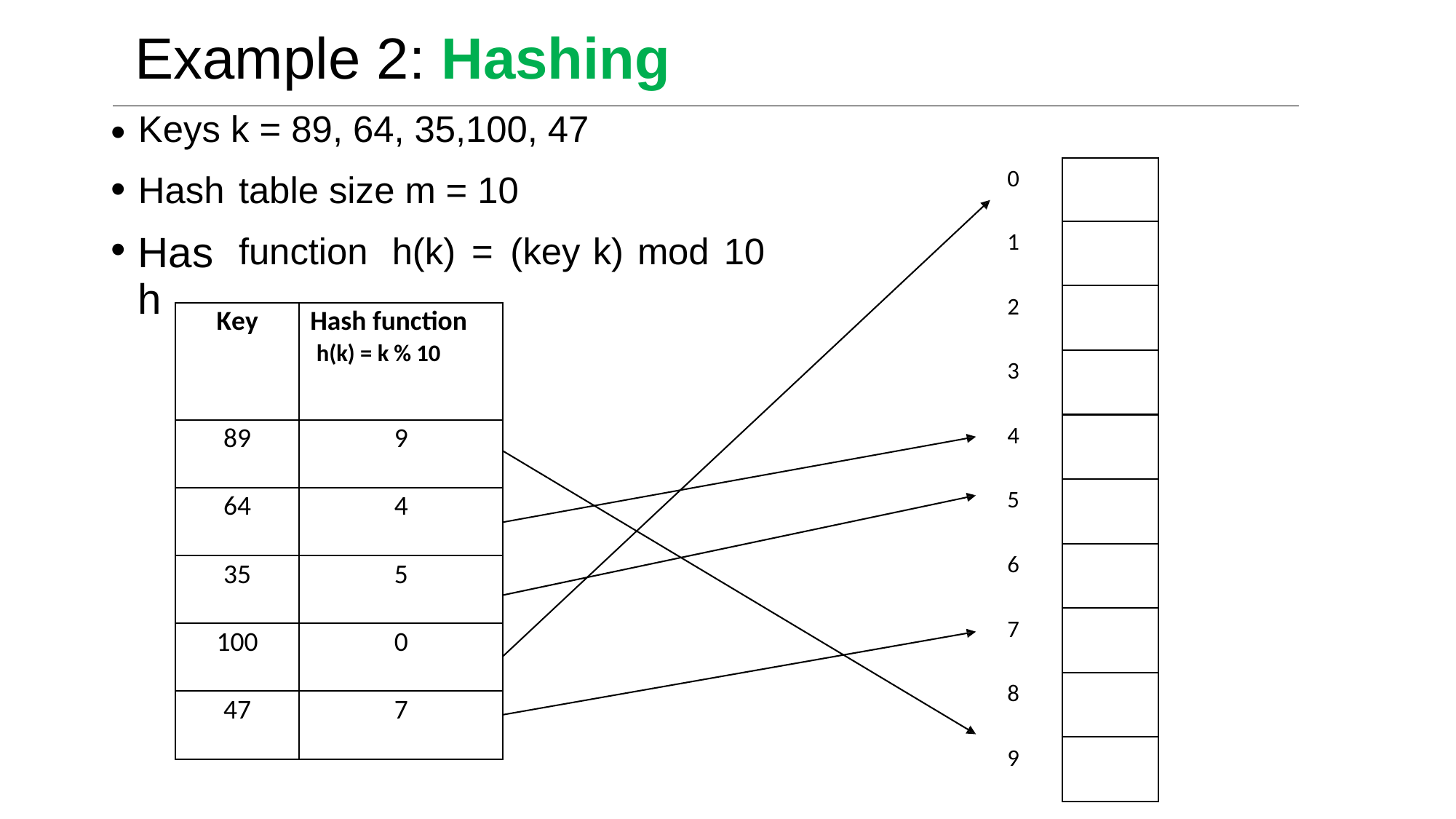

Example 2: Hashing

•
•
•
Keys k = 89, 64, 35,100, 47

100

0
Hash
Hash
table size m = 10

1
function
h(k)
=
(key
k)
mod
10

2

Key
Hash function
h(k) = k % 10

3

89
9
4
64

64
4
5
35

6

35
5

7
47

100
0

8

47
7

9
89